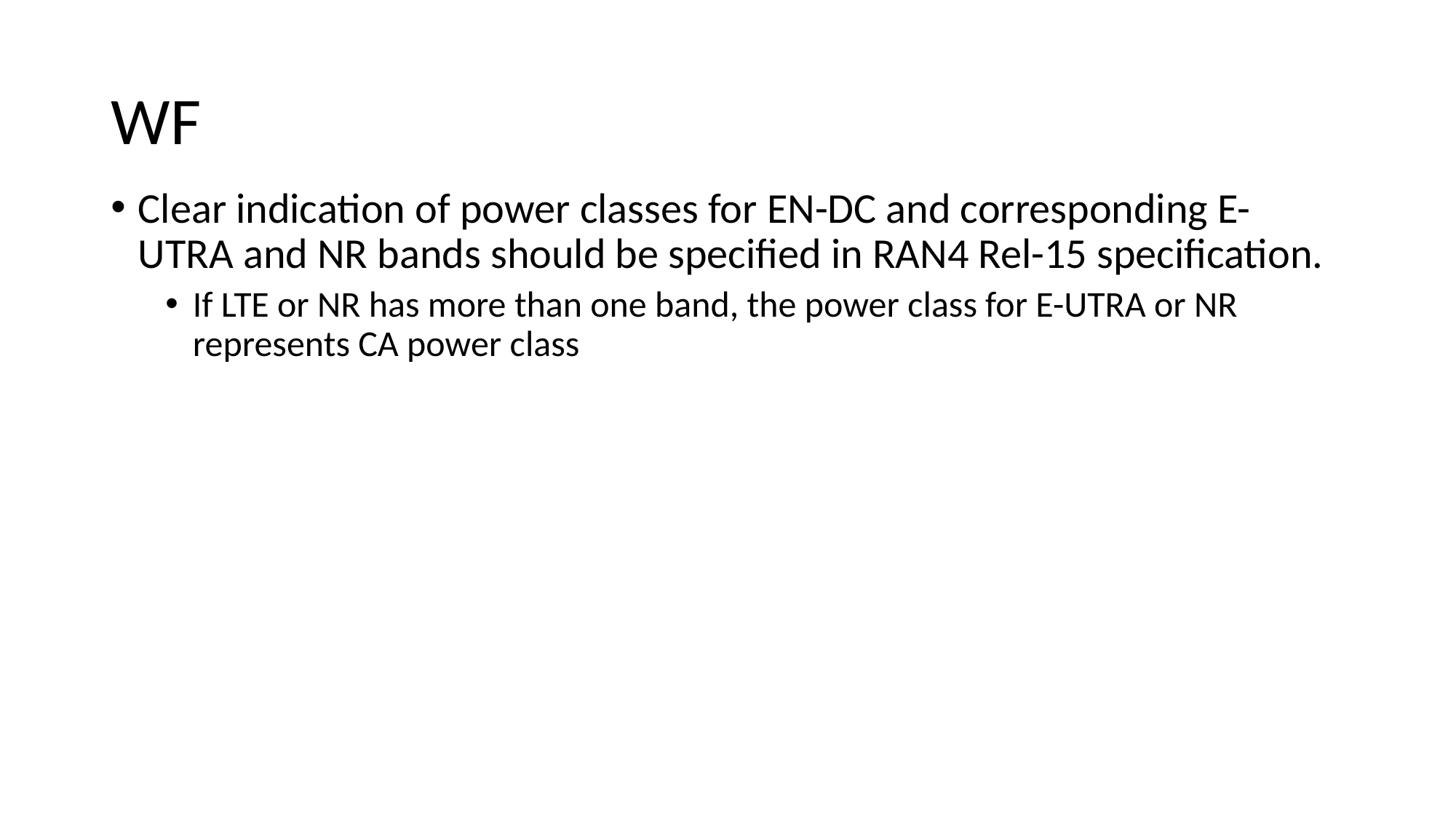

# WF
Clear indication of power classes for EN-DC and corresponding E-UTRA and NR bands should be specified in RAN4 Rel-15 specification.
If LTE or NR has more than one band, the power class for E-UTRA or NR represents CA power class